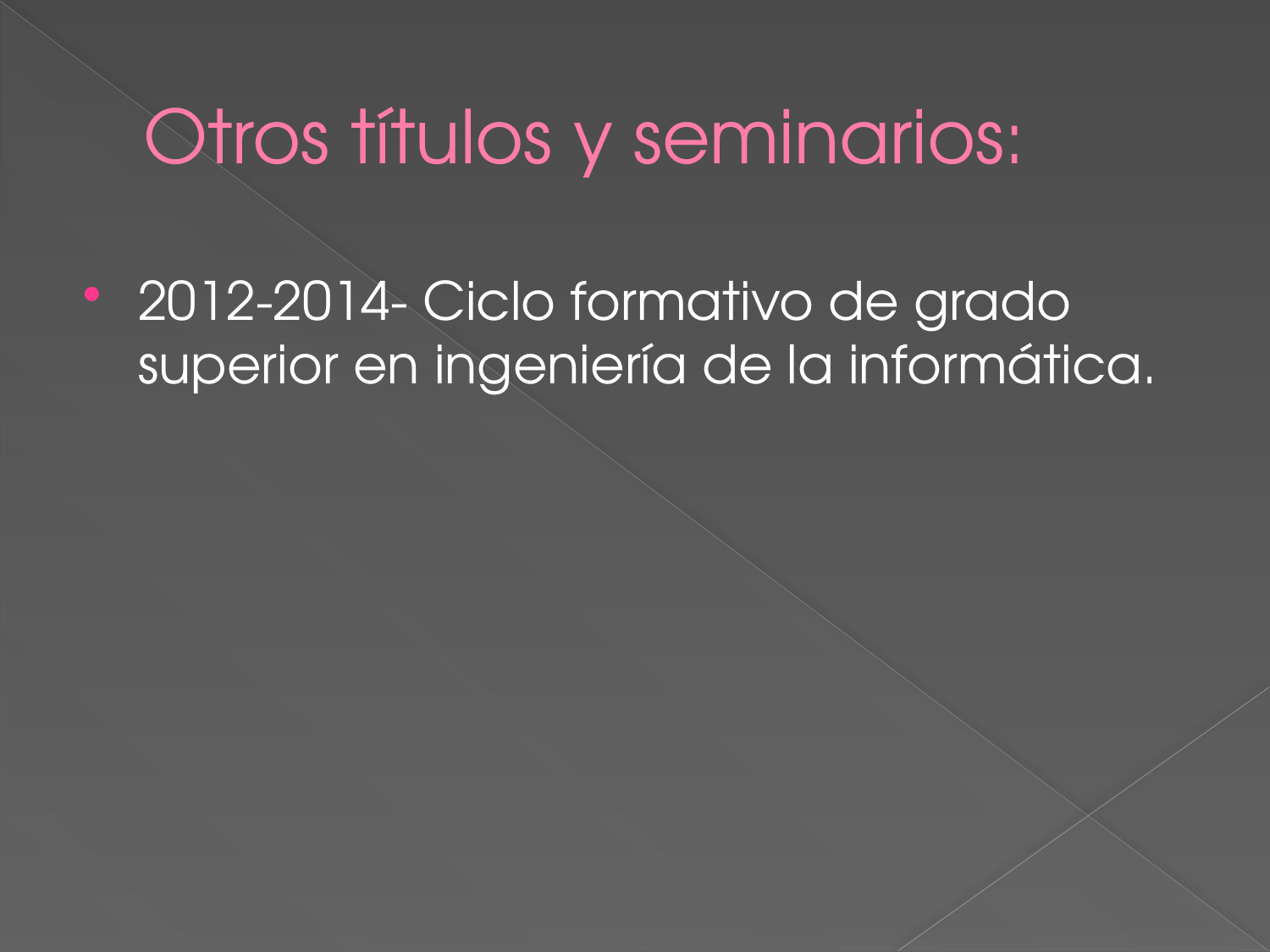

# Otros títulos y seminarios:
2012-2014- Ciclo formativo de grado superior en ingeniería de la informática.